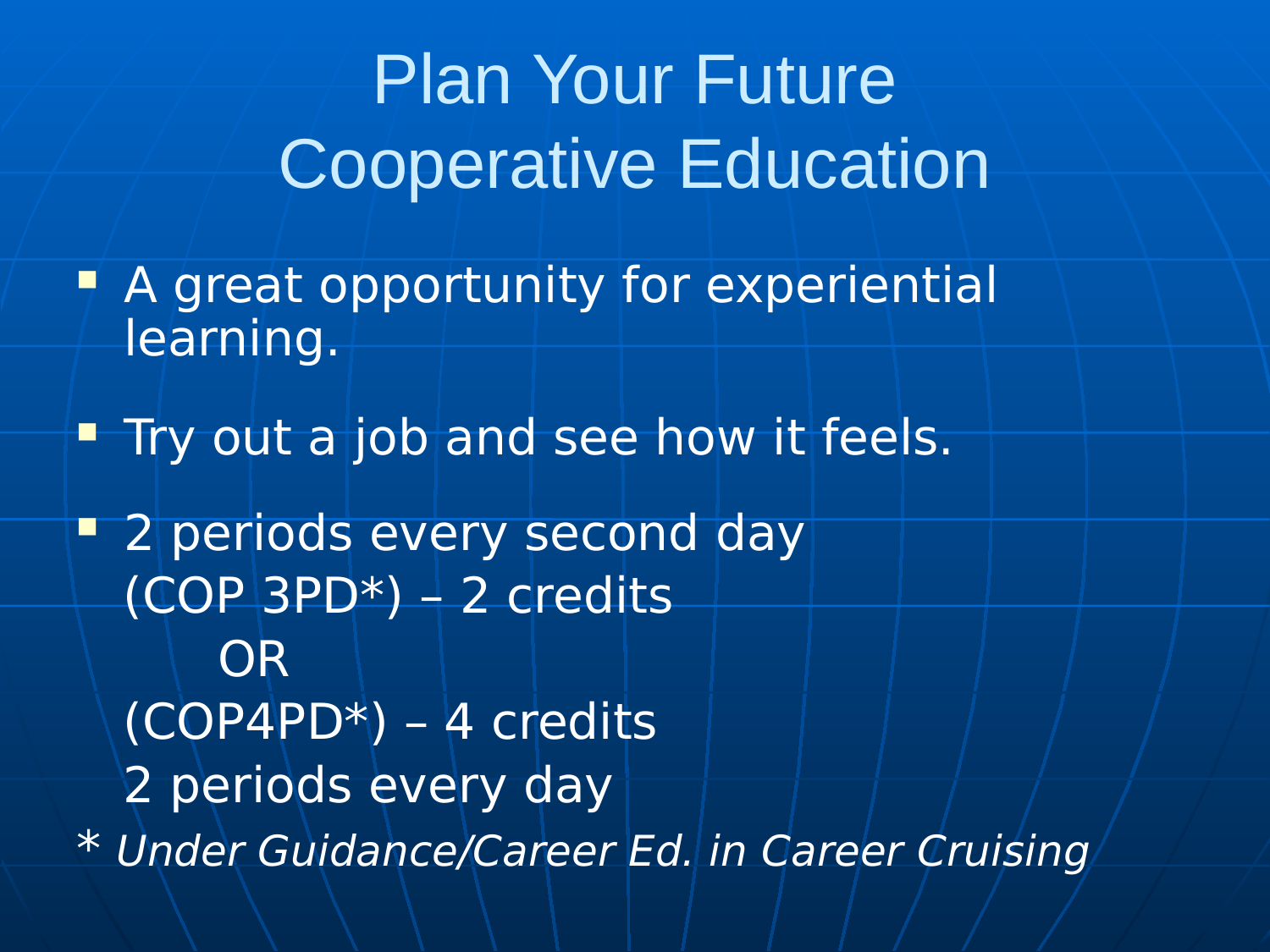

# Plan Your Future Cooperative Education
A great opportunity for experiential learning.

Try out a job and see how it feels.

2 periods every second day
   (COP 3PD*) – 2 credits
	      OR
   (COP4PD*) – 4 credits
   2 periods every day
* Under Guidance/Career Ed. in Career Cruising